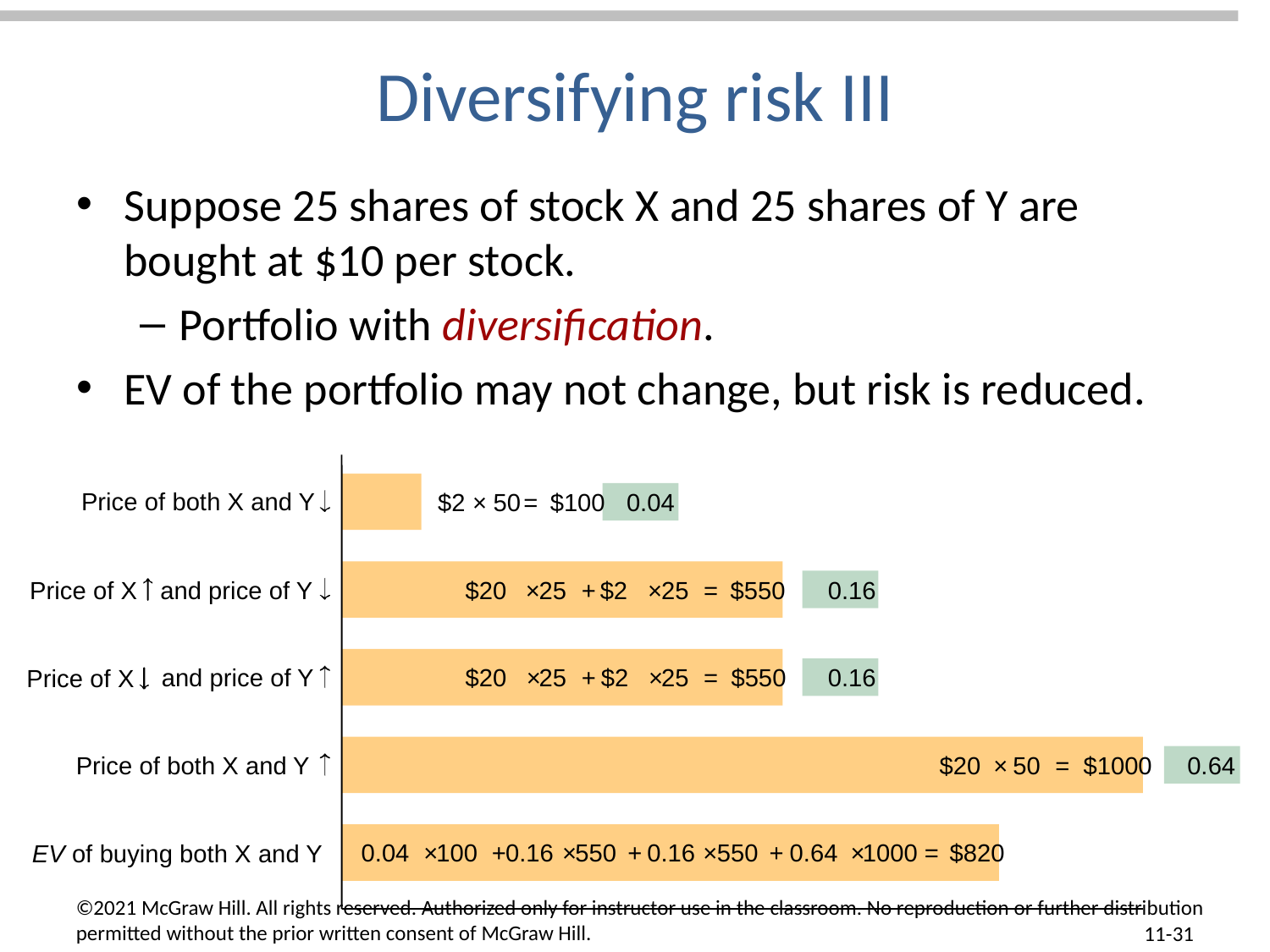

# Diversifying risk III
Suppose 25 shares of stock X and 25 shares of Y are bought at $10 per stock.
Portfolio with diversification.
EV of the portfolio may not change, but risk is reduced.

Price of both X and Y
$2
×
50
=
$100
0.04

Price of X
 and price of Y
$20
×
25
+
$2
×
25
=
$550
0.16

 and price of Y
$20
×
25
+
$2
×
25
=
$550
0.16
Price of X

Price of both X and Y
$20
×
50
=
$1000
0.64

×
×
×
×
+
0.04
100
 0.16
550
+
 0.16
550
+
 0.64
1000 =
$820
EV of buying both X and Y